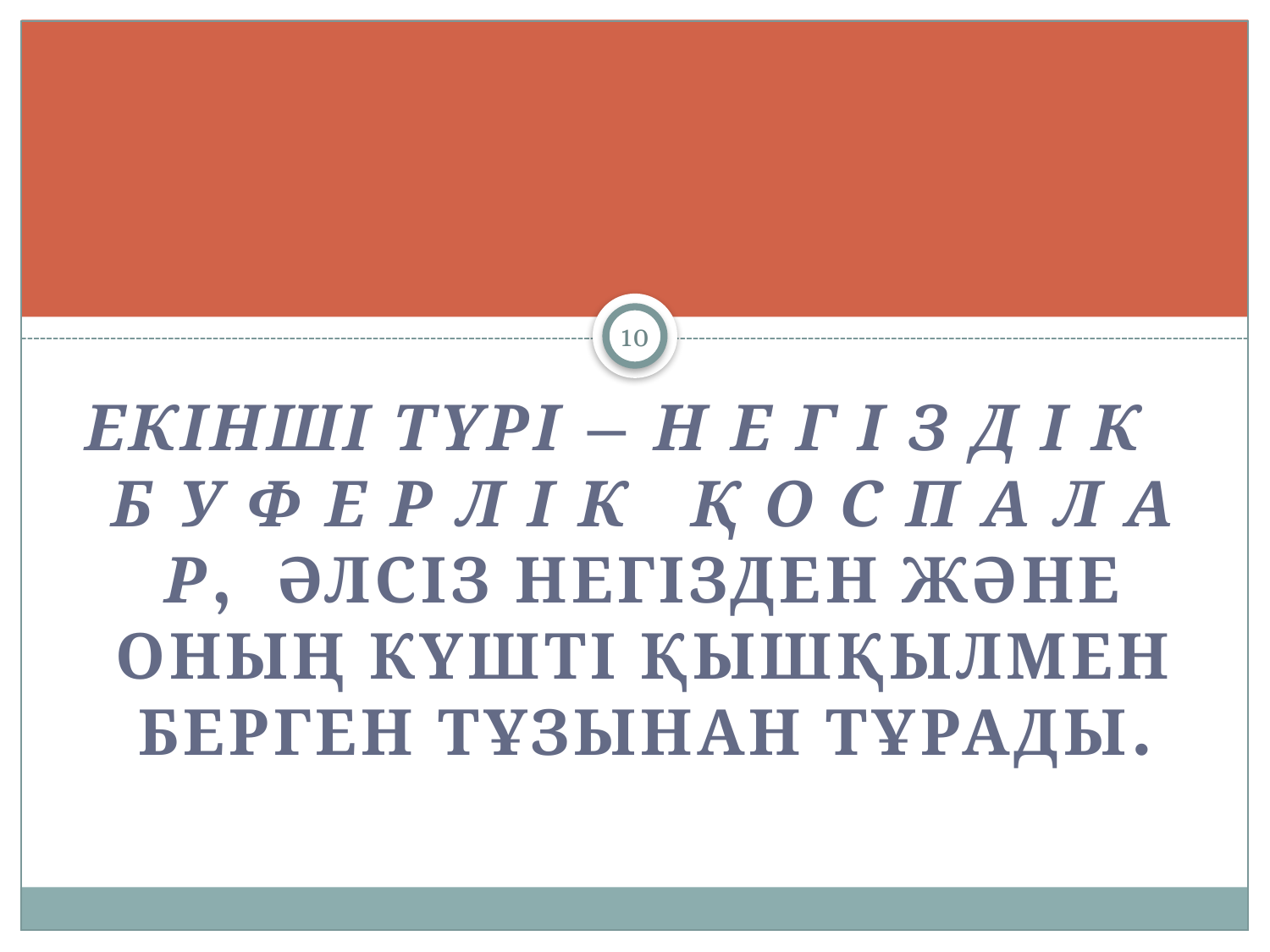

10
екінші түрі – н е г і з д і к    б у ф е р л і к   қ о с п а л а р,  әлсіз негізден және оның күшті қышқылмен берген тұзынан тұрады.